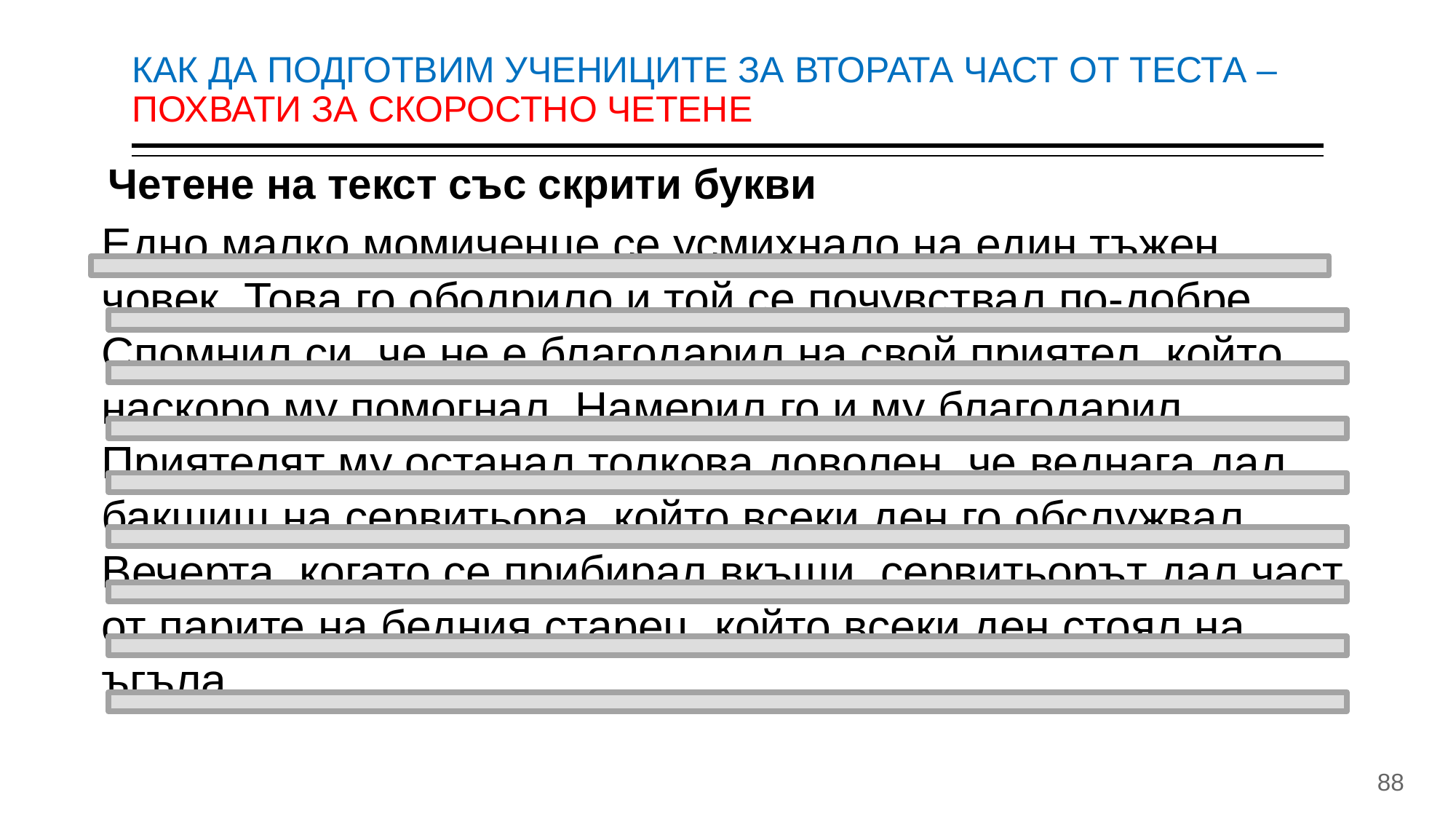

# КАК ДА ПОДГОТВИМ УЧЕНИЦИТЕ ЗА ВТОРАТА ЧАСТ ОТ ТЕСТА –ПОХВАТИ ЗА СКОРОСТНО ЧЕТЕНЕ
Четене на текст със скрити букви

Едно малко момиченце се усмихнало на един тъжен човек. Това го ободрило и той се почувствал по-добре. Спомнил си, че не е благодарил на свой приятел, който наскоро му помогнал. Намерил го и му благодарил.
Приятелят му останал толкова доволен, че веднага дал бакшиш на сервитьора, който всеки ден го обслужвал.
Вечерта, когато се прибирал вкъщи, сервитьорът дал част от парите на бедния старец, който всеки ден стоял на ъгъла.

88